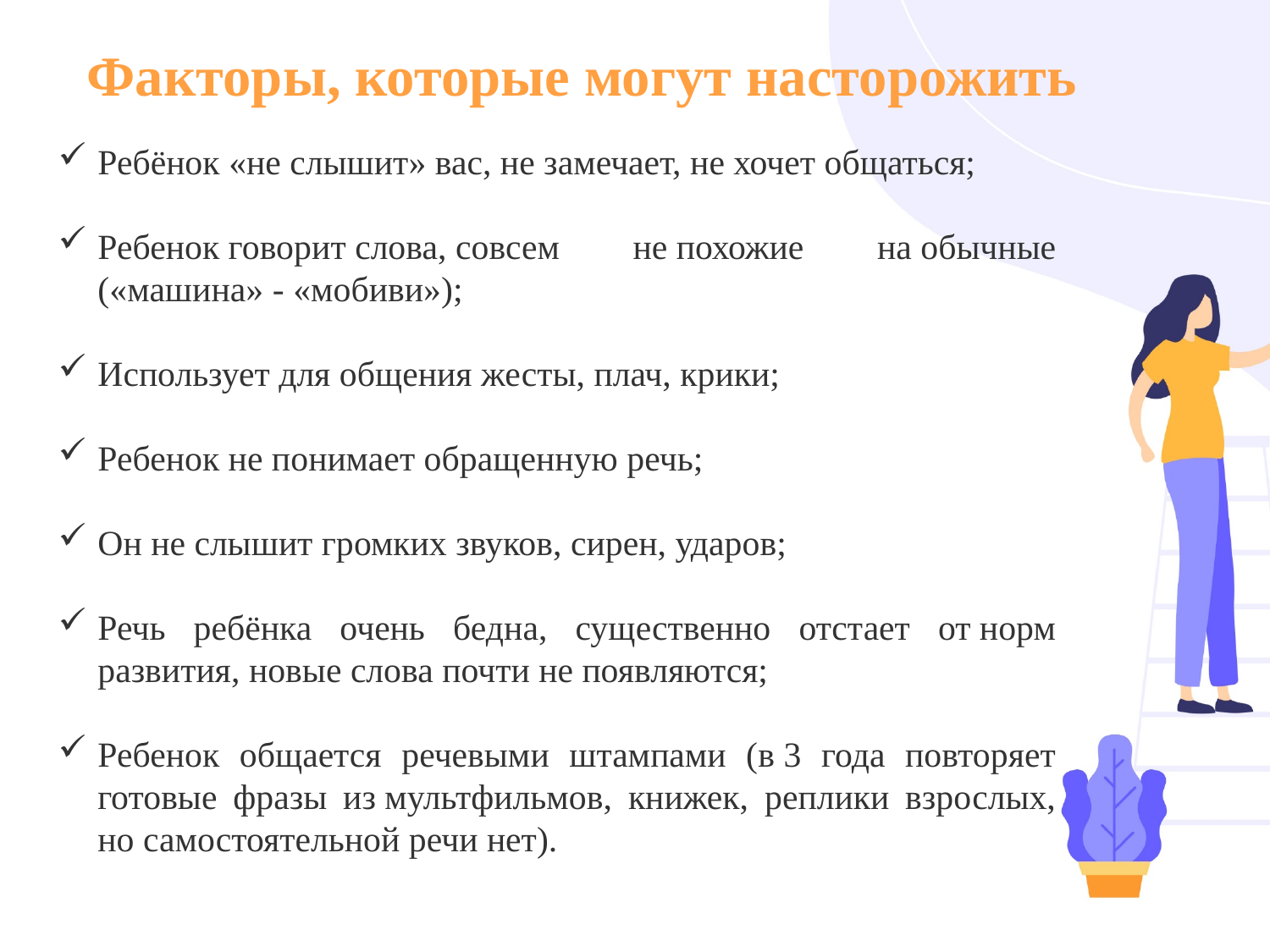

Факторы, которые могут насторожить
Ребёнок «не слышит» вас, не замечает, не хочет общаться;

Ребенок говорит слова, совсем не похожие на обычные («машина» - «мобиви»);

Использует для общения жесты, плач, крики;

Ребенок не понимает обращенную речь;

Он не слышит громких звуков, сирен, ударов;

Речь ребёнка очень бедна, существенно отстает от норм развития, новые слова почти не появляются;

Ребенок общается речевыми штампами (в 3 года повторяет готовые фразы из мультфильмов, книжек, реплики взрослых, но самостоятельной речи нет).